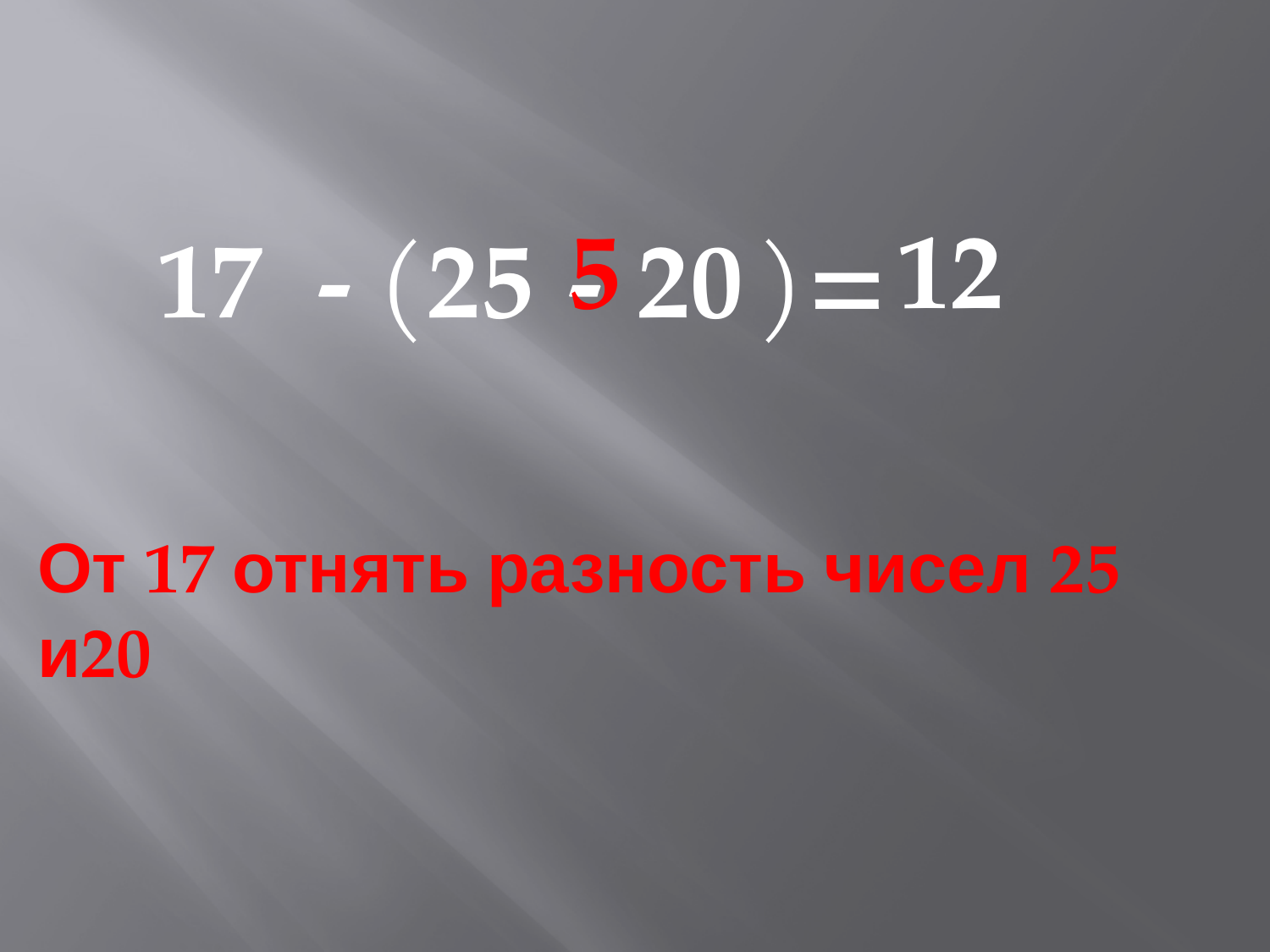

5
12
17
-
(
25
-
20
)
=
От 17 отнять разность чисел 25 и20